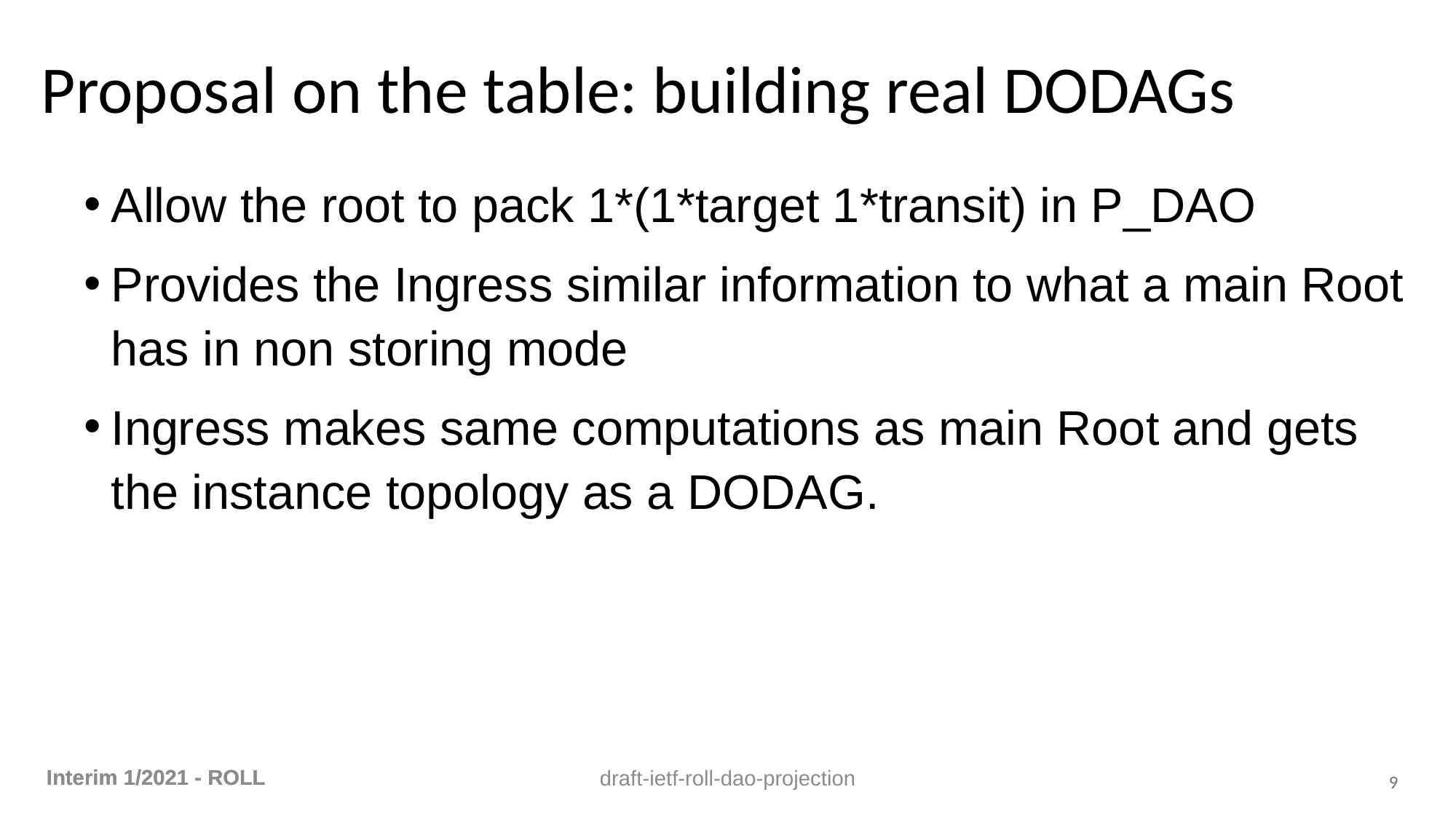

# Proposal on the table: building real DODAGs
Allow the root to pack 1*(1*target 1*transit) in P_DAO
Provides the Ingress similar information to what a main Root has in non storing mode
Ingress makes same computations as main Root and gets the instance topology as a DODAG.

Interim 1/2021 - ROLL